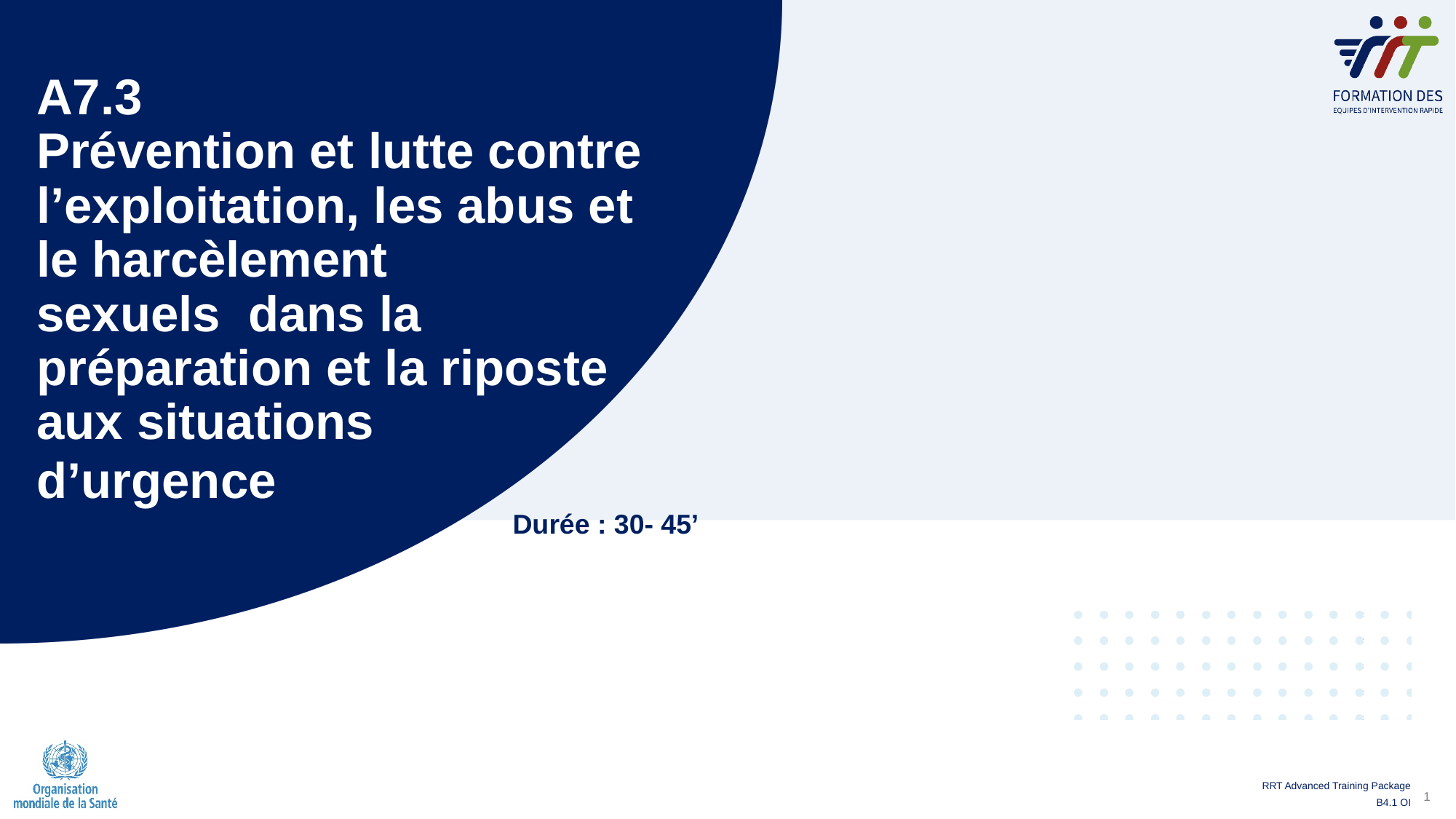

# A7.3  Prévention et lutte contre l’exploitation, les abus et le harcèlement sexuels  dans la préparation et la riposte aux situations d’urgence
Durée : 30- 45’